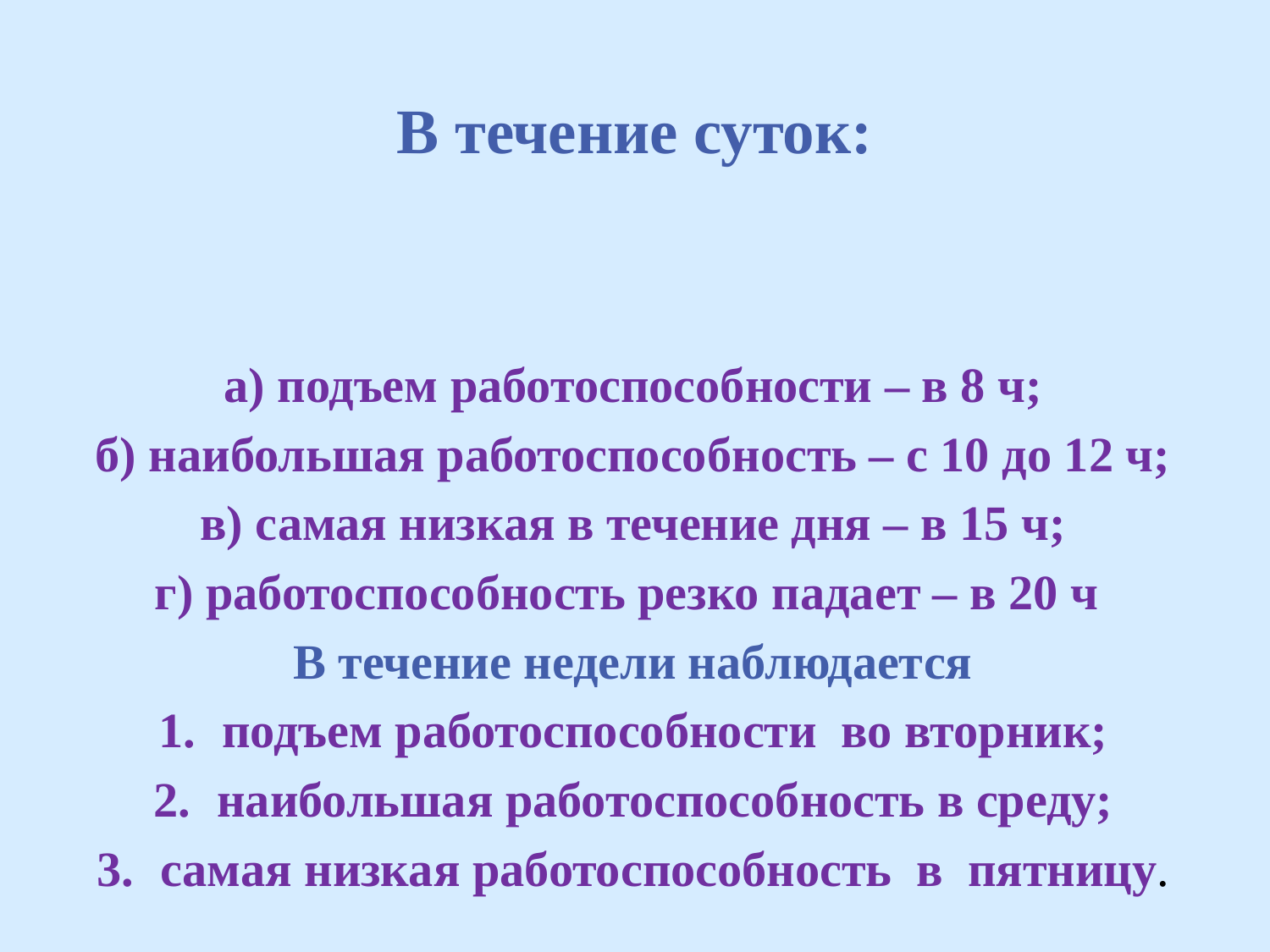

# В течение суток:
а) подъем работоспособности – в 8 ч;
б) наибольшая работоспособность – с 10 до 12 ч;
в) самая низкая в течение дня – в 15 ч;
г) работоспособность резко падает – в 20 ч
В течение недели наблюдается
подъем работоспособности  во вторник;
наибольшая работоспособность в среду;
самая низкая работоспособность  в  пятницу.